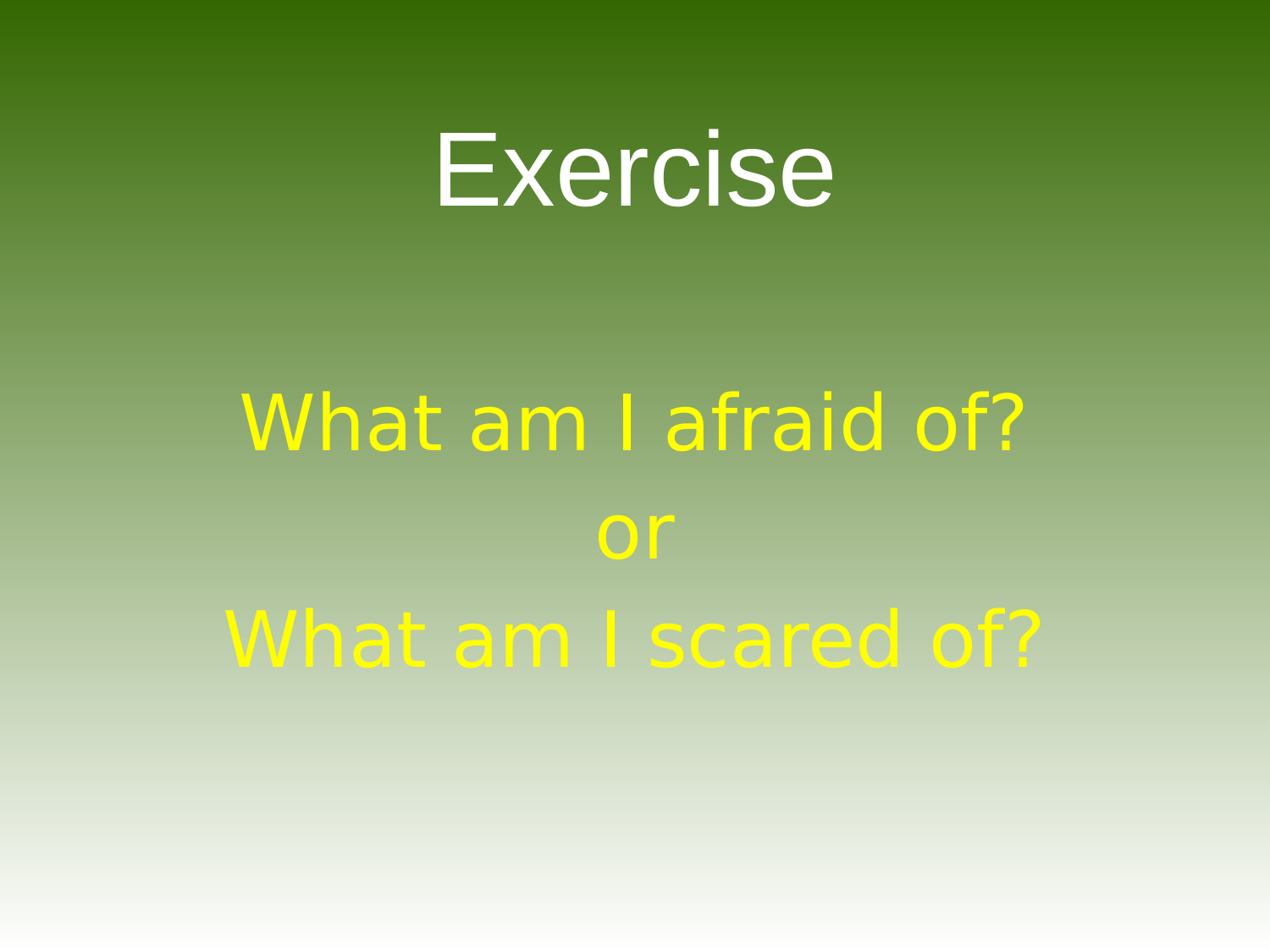

# Exercise

What am I afraid of?
or
What am I scared of?